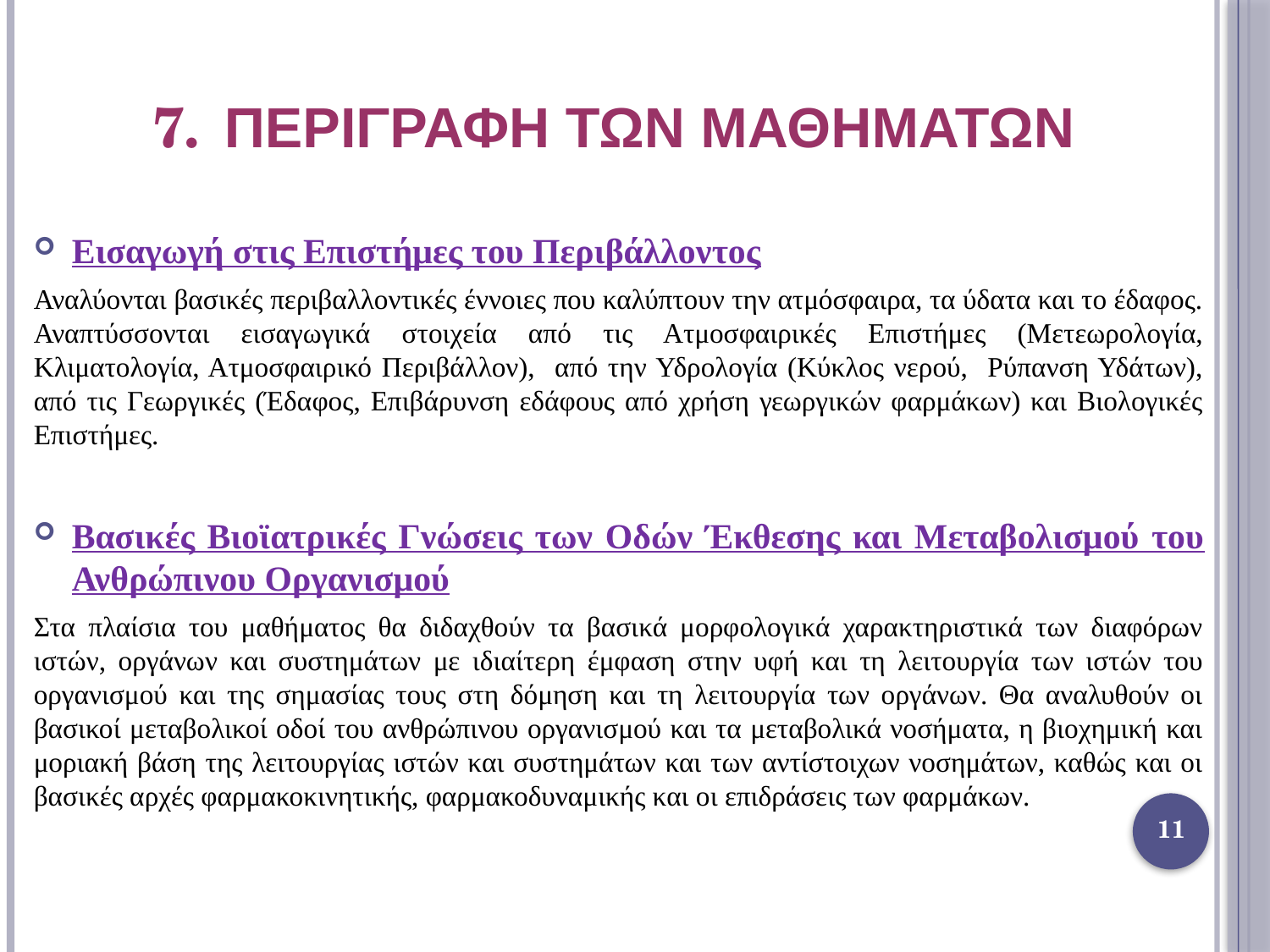

# ΠΕΡΙΓΡΑΦΗ ΤΩΝ ΜΑΘΗΜΑΤΩΝ
Εισαγωγή στις Επιστήμες του Περιβάλλοντος
Αναλύονται βασικές περιβαλλοντικές έννοιες που καλύπτουν την ατμόσφαιρα, τα ύδατα και το έδαφος. Αναπτύσσονται εισαγωγικά στοιχεία από τις Ατμοσφαιρικές Επιστήμες (Μετεωρολογία, Κλιματολογία, Ατμοσφαιρικό Περιβάλλον),  από την Υδρολογία (Κύκλος νερού,  Ρύπανση Υδάτων), από τις Γεωργικές (Έδαφος, Επιβάρυνση εδάφους από χρήση γεωργικών φαρμάκων) και Βιολογικές Επιστήμες.

Βασικές Βιοϊατρικές Γνώσεις των Οδών Έκθεσης και Μεταβολισμού του Ανθρώπινου Οργανισμού
Στα πλαίσια του μαθήματος θα διδαχθούν τα βασικά μορφολογικά χαρακτηριστικά των διαφόρων ιστών, οργάνων και συστημάτων με ιδιαίτερη έμφαση στην υφή και τη λειτουργία των ιστών του οργανισμού και της σημασίας τους στη δόμηση και τη λειτουργία των οργάνων. Θα αναλυθούν οι βασικοί μεταβολικοί οδοί του ανθρώπινου οργανισμού και τα μεταβολικά νοσήματα, η βιοχημική και μοριακή βάση της λειτουργίας ιστών και συστημάτων και των αντίστοιχων νοσημάτων, καθώς και οι βασικές αρχές φαρμακοκινητικής, φαρμακοδυναμικής και οι επιδράσεις των φαρμάκων.
11